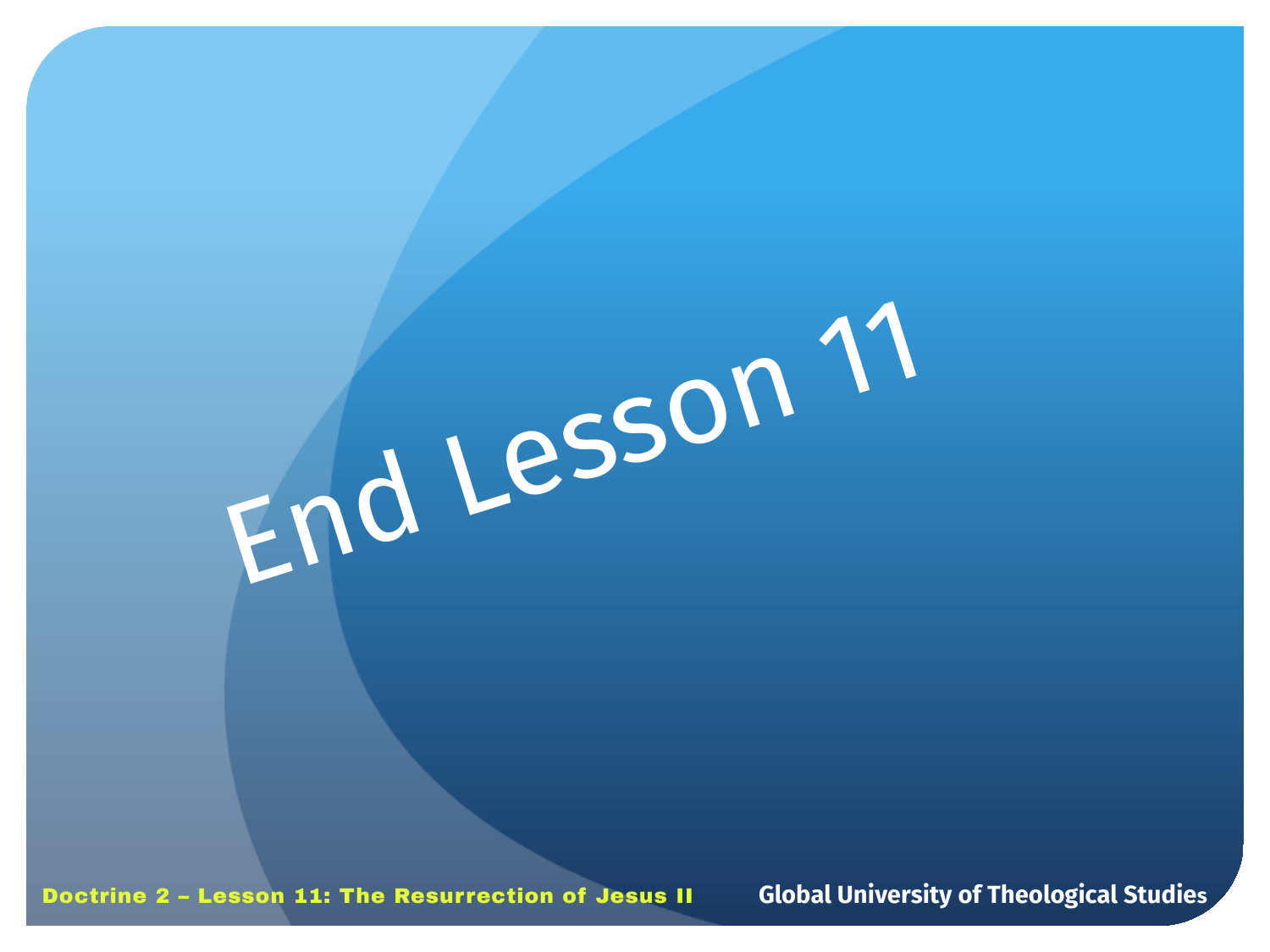

End Lesson 11
Doctrine 2 – Lesson 11: The Resurrection of Jesus II        Global University of Theological Studies